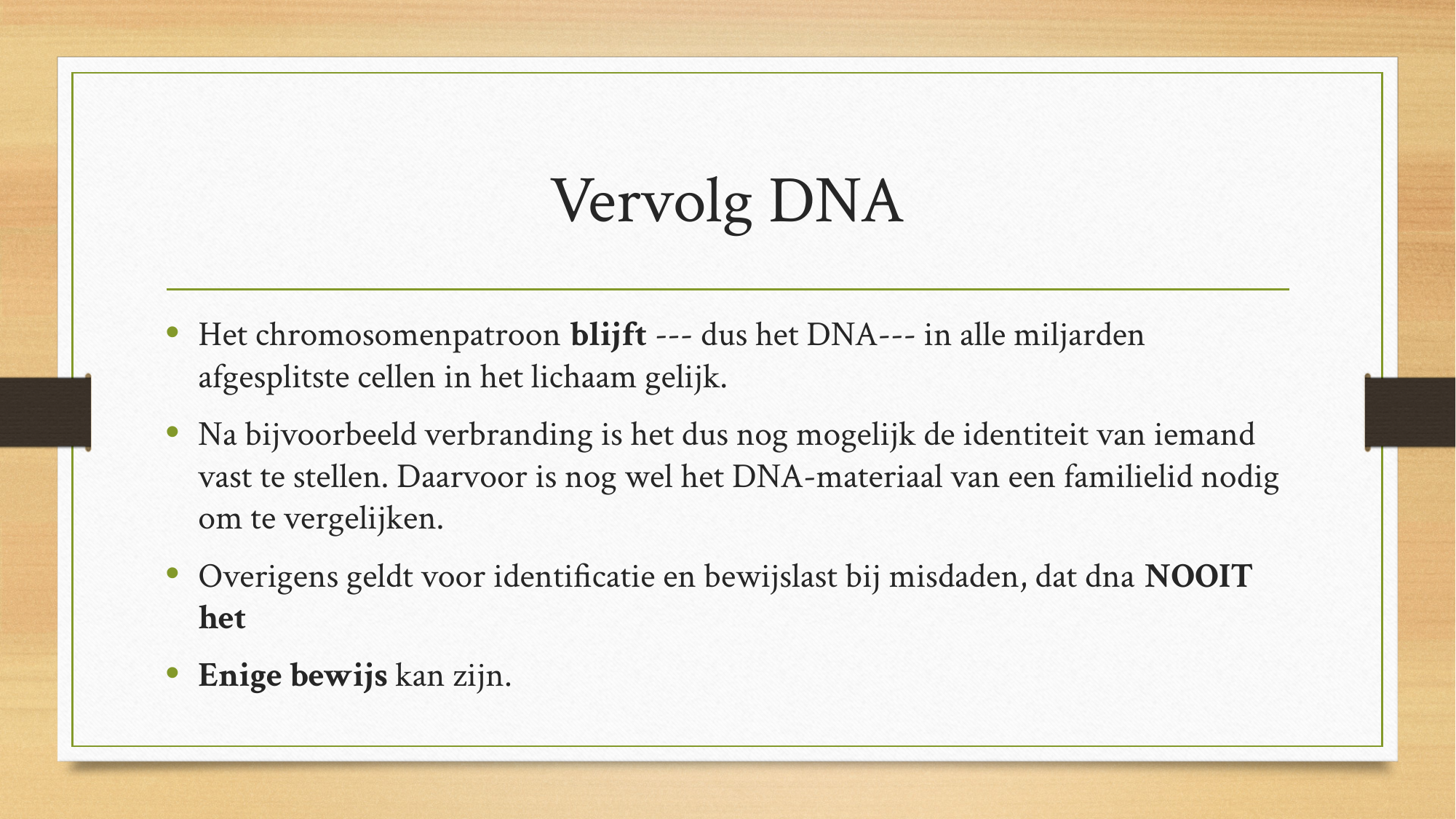

# Vervolg DNA
Het chromosomenpatroon blijft --- dus het DNA--- in alle miljarden afgesplitste cellen in het lichaam gelijk.
Na bijvoorbeeld verbranding is het dus nog mogelijk de identiteit van iemand vast te stellen. Daarvoor is nog wel het DNA-materiaal van een familielid nodig om te vergelijken.
Overigens geldt voor identificatie en bewijslast bij misdaden, dat dna NOOIT het
Enige bewijs kan zijn.